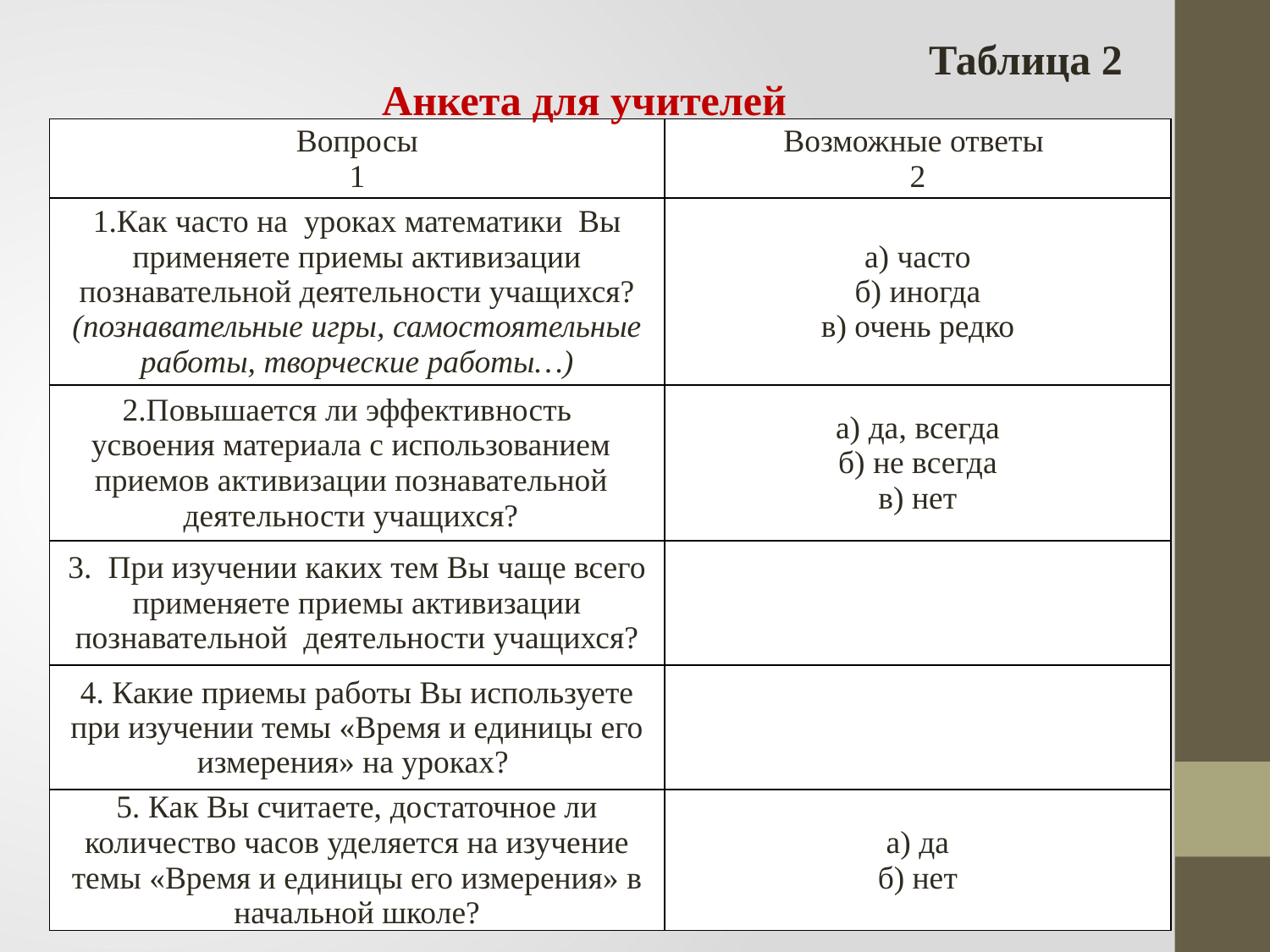

Таблица 2
Анкета для учителей
| Вопросы 1 | Возможные ответы  2 |
| --- | --- |
| 1.Как часто на уроках математики Вы применяете приемы активизации познавательной деятельности учащихся? (познавательные игры, самостоятельные работы, творческие работы…) | а) часто б) иногда в) очень редко |
| 2.Повышается ли эффективность усвоения материала с использованием приемов активизации познавательной деятельности учащихся? | а) да, всегда б) не всегда в) нет |
| 3. При изучении каких тем Вы чаще всего применяете приемы активизации познавательной деятельности учащихся? |  |
| 4. Какие приемы работы Вы используете при изучении темы «Время и единицы его измерения» на уроках? |  |
| 5. Как Вы считаете, достаточное ли количество часов уделяется на изучение темы «Время и единицы его измерения» в начальной школе? | а) да б) нет |